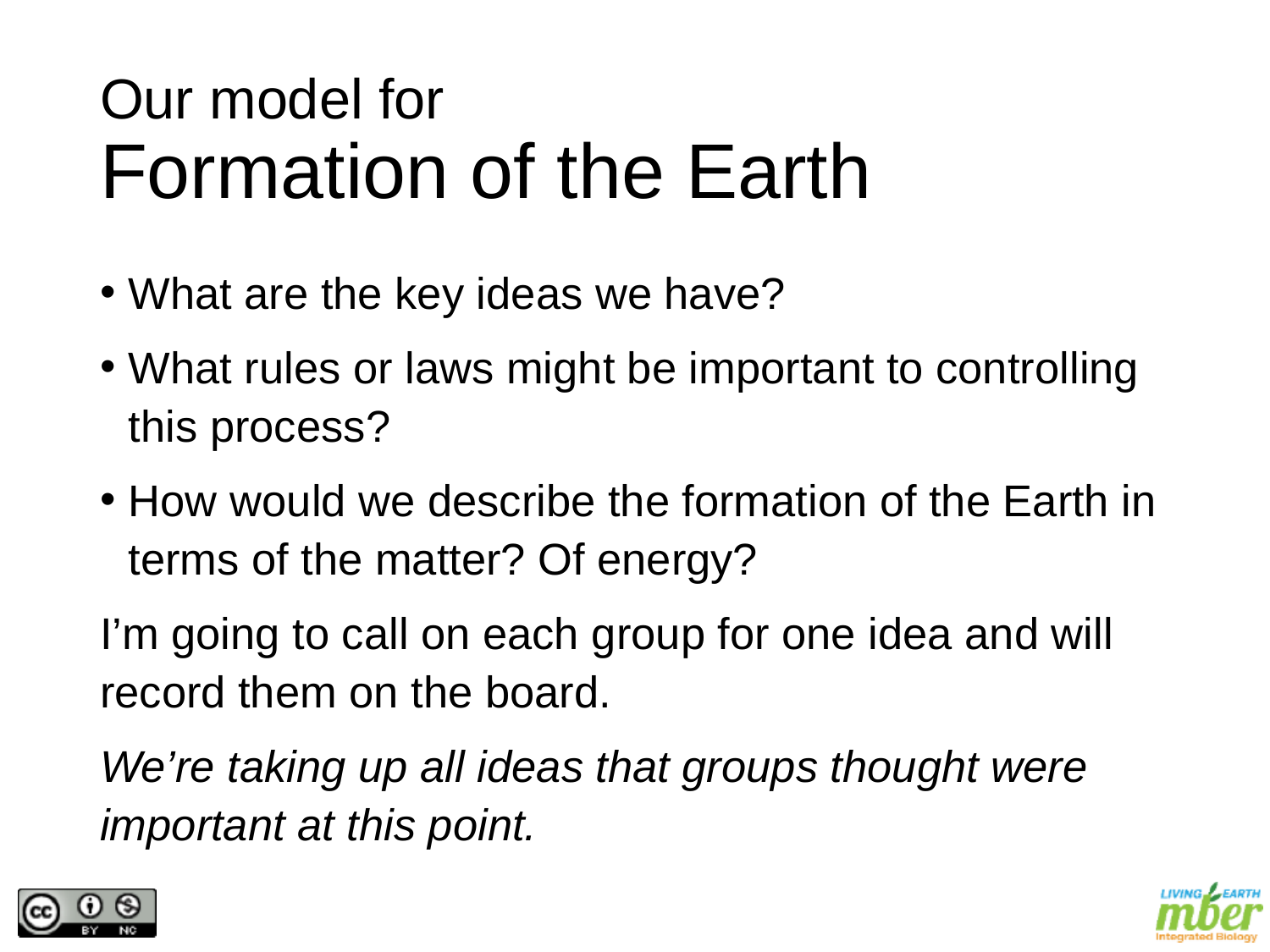

# Our model for Formation of the Earth
What are the key ideas we have?
What rules or laws might be important to controlling this process?
How would we describe the formation of the Earth in terms of the matter? Of energy?
I’m going to call on each group for one idea and will record them on the board.
We’re taking up all ideas that groups thought were important at this point.